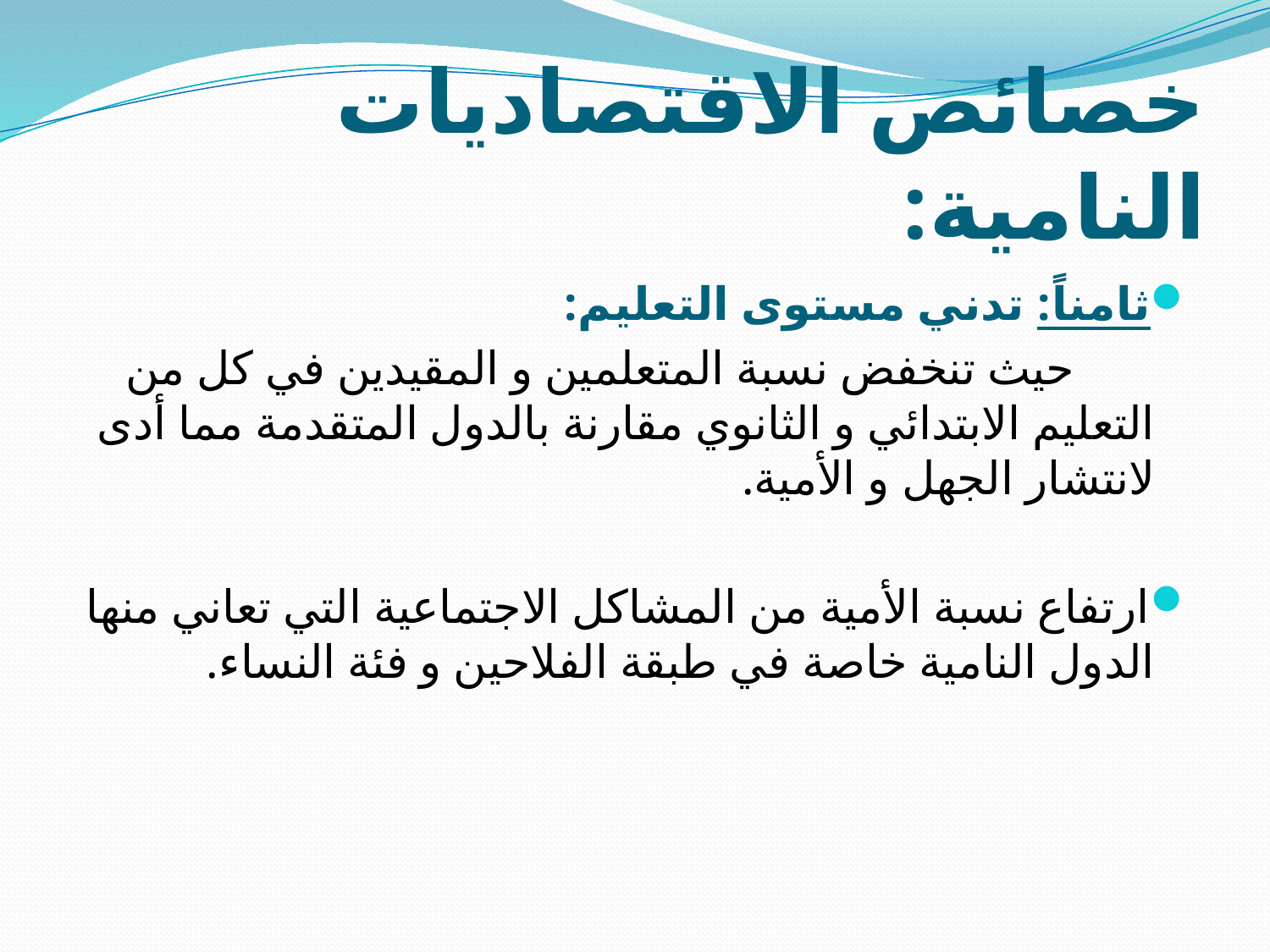

# خصائص الاقتصاديات النامية:
ثامناً: تدني مستوى التعليم:
          حيث تنخفض نسبة المتعلمين و المقيدين في كل من التعليم الابتدائي و الثانوي مقارنة بالدول المتقدمة مما أدى لانتشار الجهل و الأمية.

ارتفاع نسبة الأمية من المشاكل الاجتماعية التي تعاني منها الدول النامية خاصة في طبقة الفلاحين و فئة النساء.